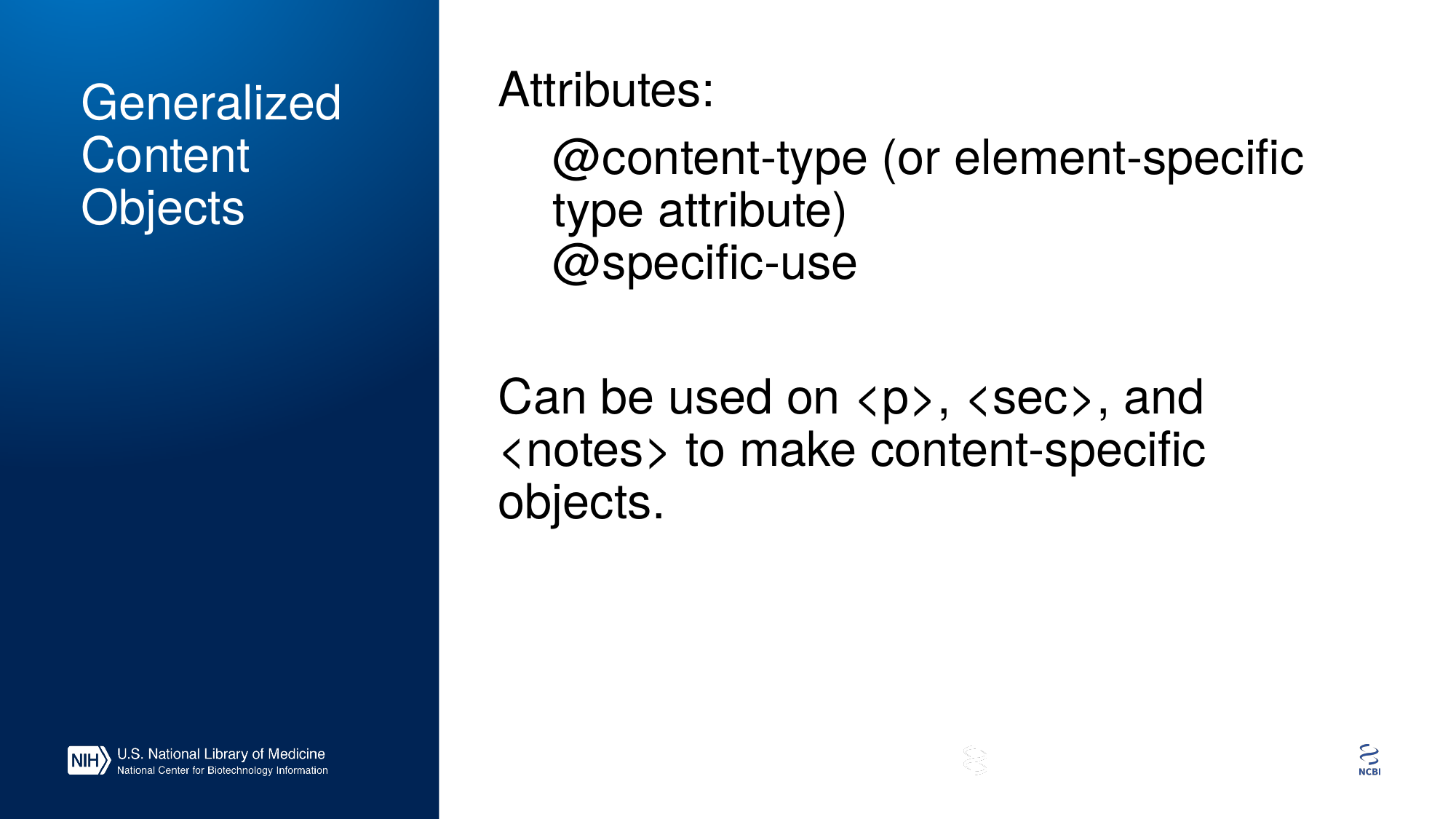

# Generalized Content Objects
Attributes:
@content-type (or element-specific type attribute)
@specific-use

Can be used on <p>, <sec>, and <notes> to make content-specific objects.